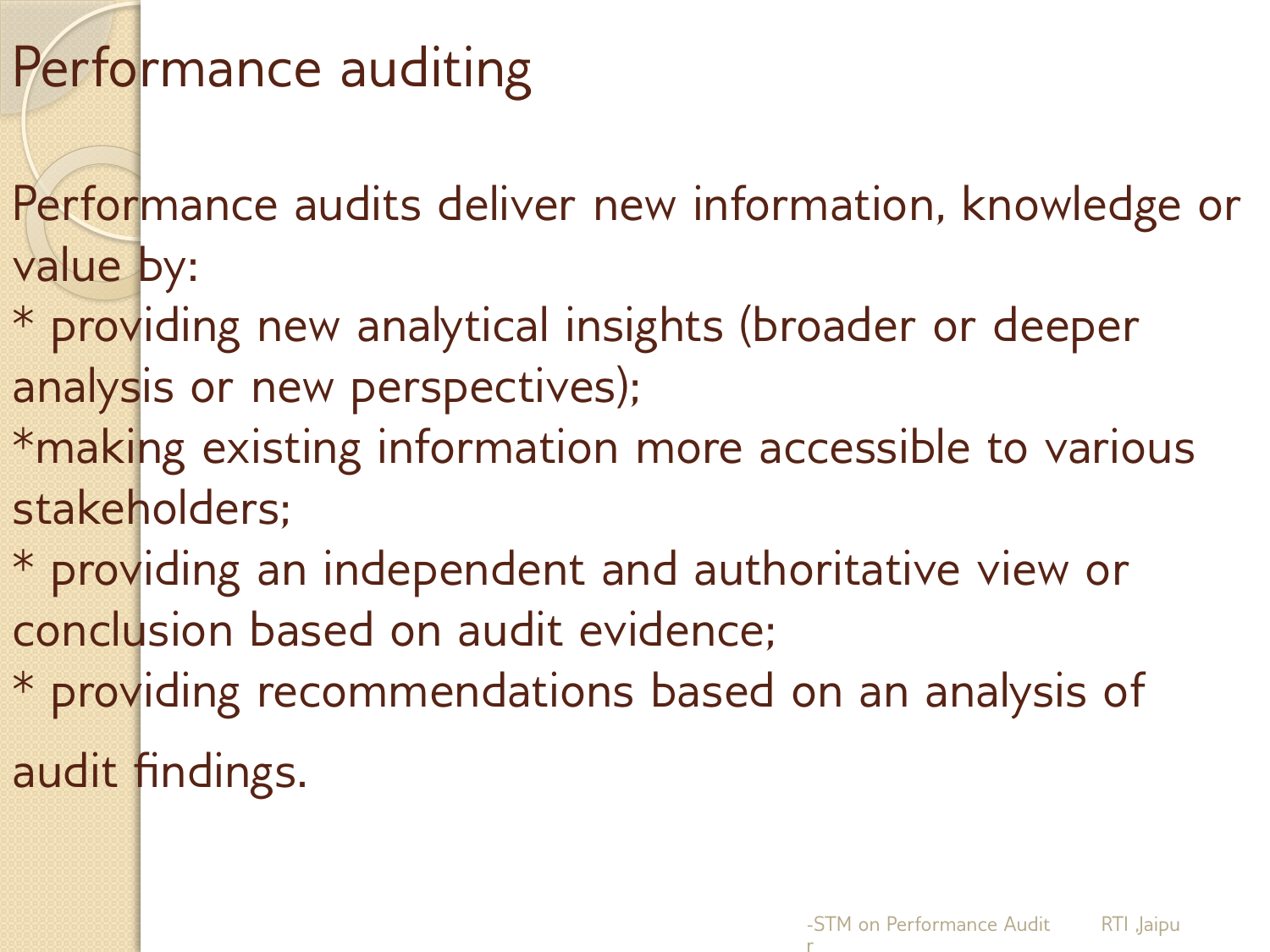

# Performance auditing Performance audits deliver new information, knowledge or value by: * providing new analytical insights (broader or deeper analysis or new perspectives); *making existing information more accessible to various stakeholders; * providing an independent and authoritative view or conclusion based on audit evidence; * providing recommendations based on an analysis of audit findings.
-STM on Performance Audit        RTI ,Jaipur